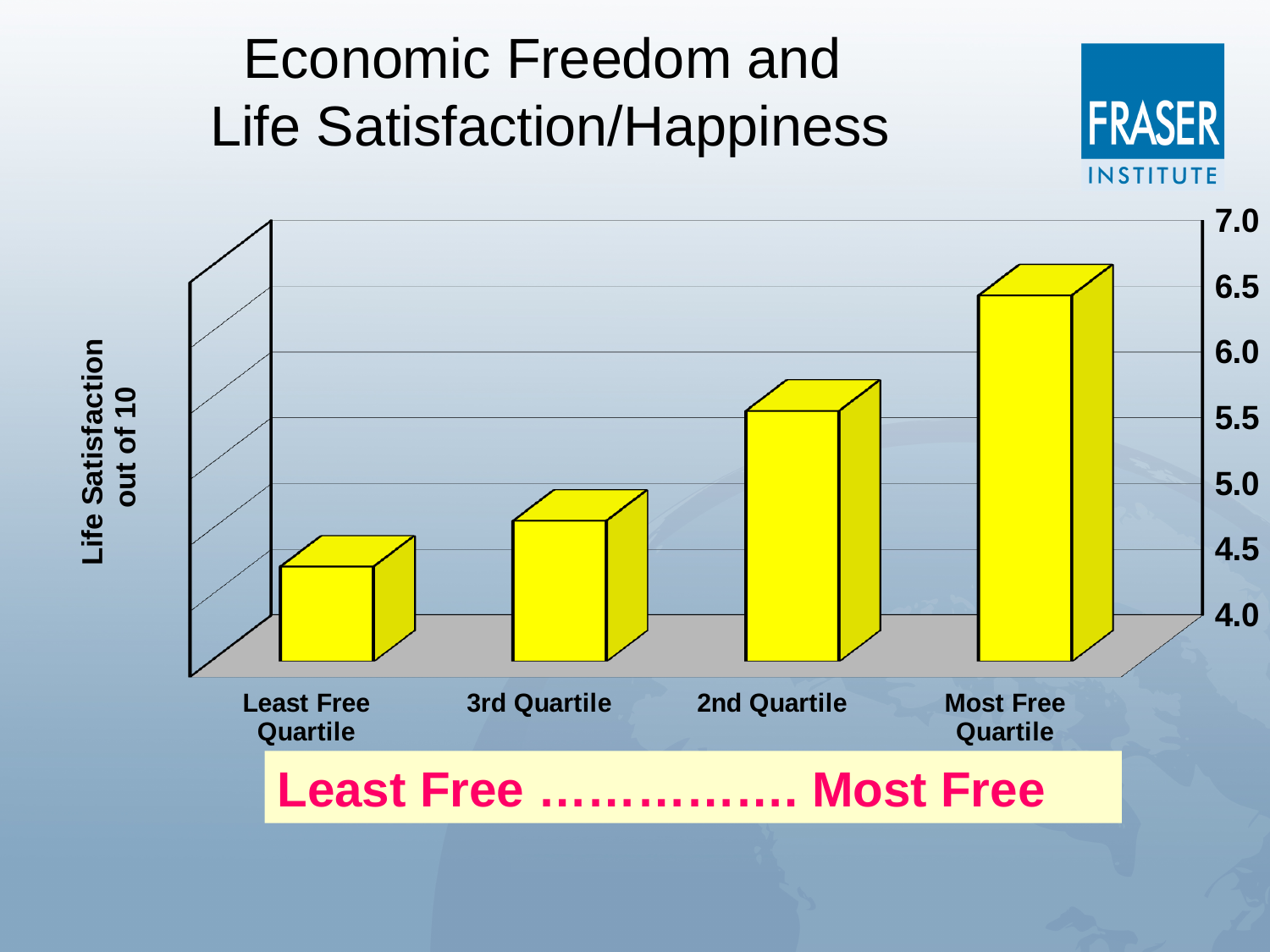

Economic Freedom and
Life Satisfaction/Happiness

[unsupported chart]

Least Free ……………. Most Free